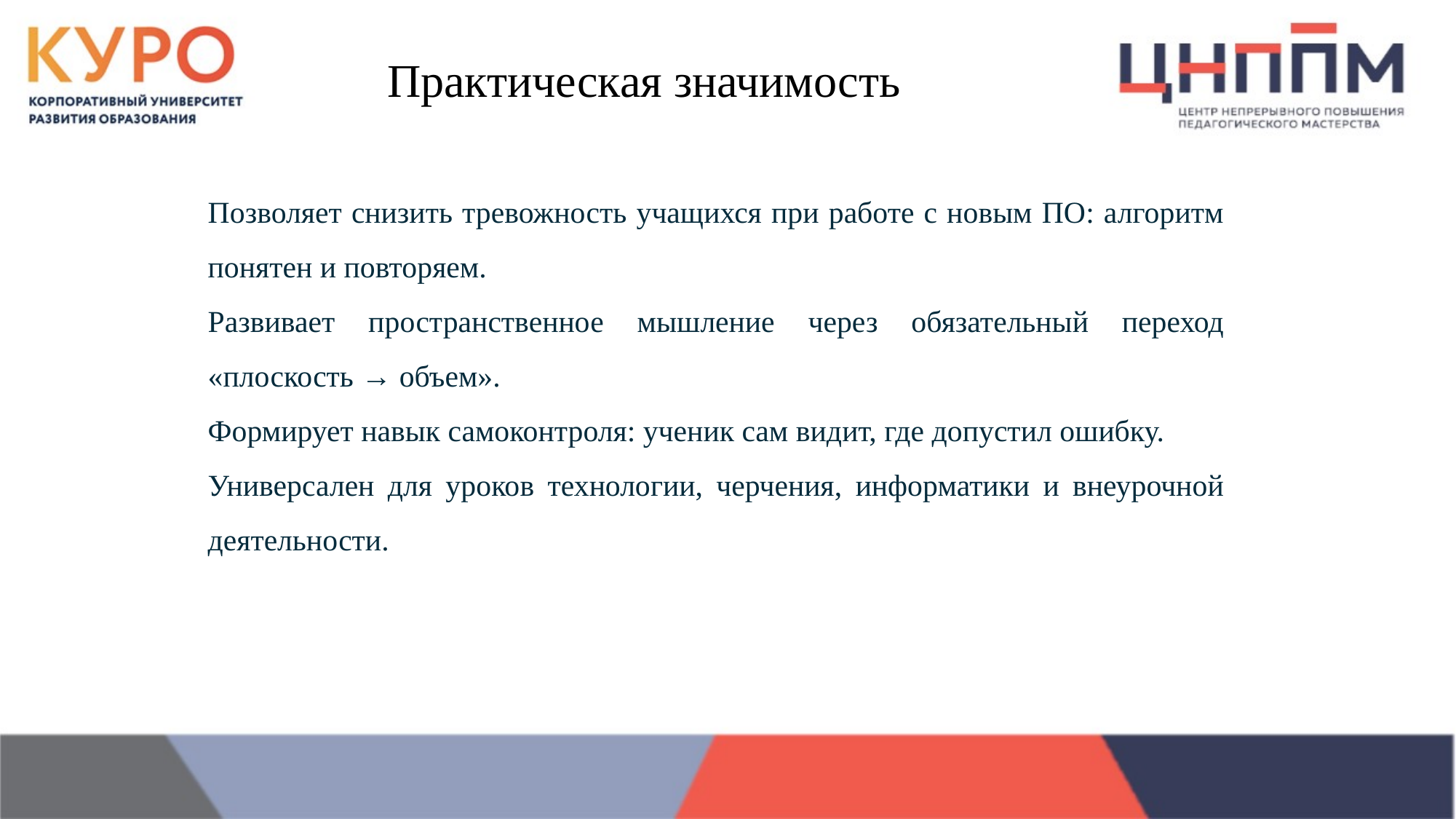

Практическая значимость
Позволяет снизить тревожность учащихся при работе с новым ПО: алгоритм понятен и повторяем.
Развивает пространственное мышление через обязательный переход «плоскость → объем».
Формирует навык самоконтроля: ученик сам видит, где допустил ошибку.
Универсален для уроков технологии, черчения, информатики и внеурочной деятельности.